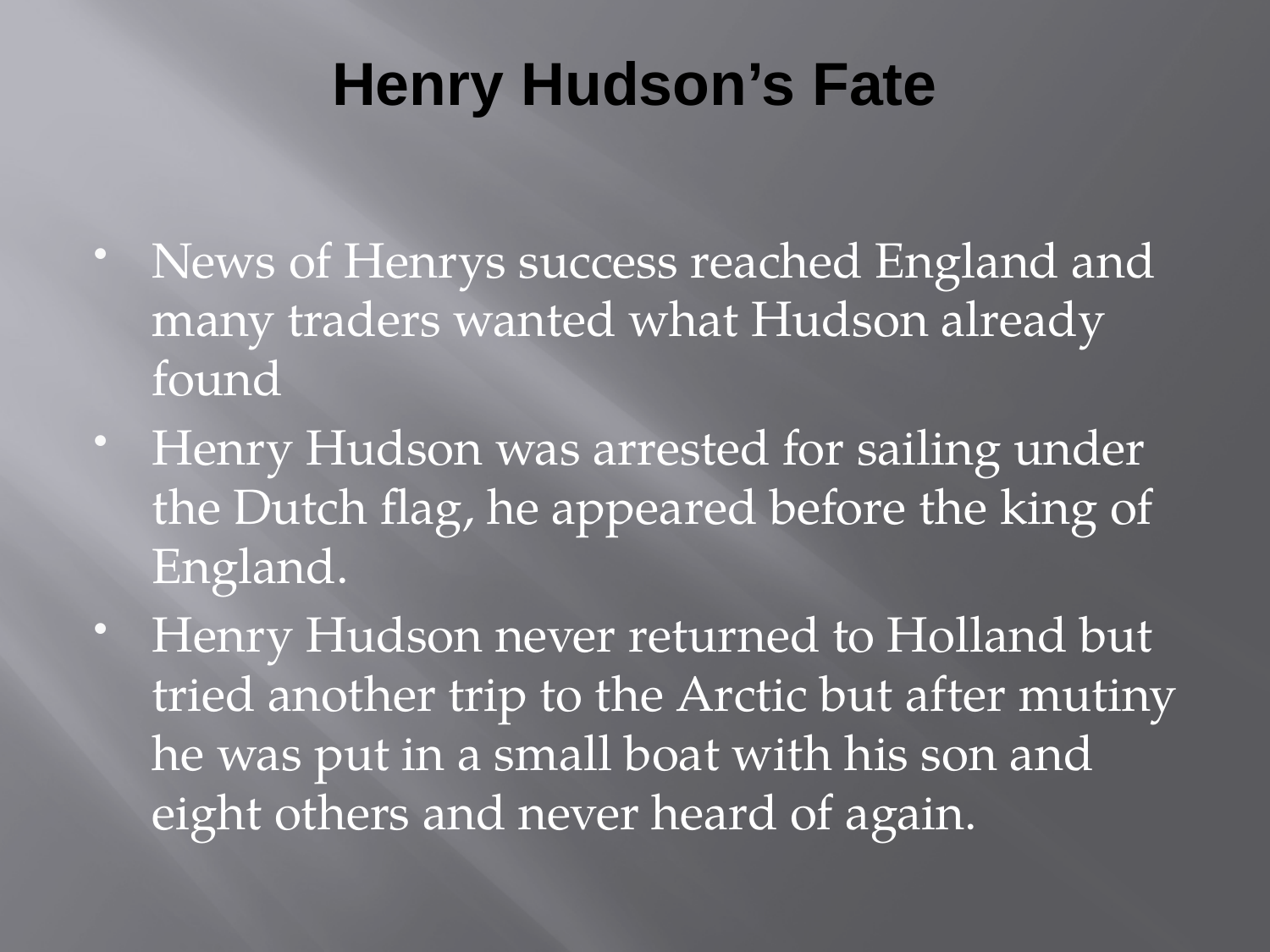

# Henry Hudson’s Fate
News of Henrys success reached England and many traders wanted what Hudson already found
Henry Hudson was arrested for sailing under the Dutch flag, he appeared before the king of England.
Henry Hudson never returned to Holland but tried another trip to the Arctic but after mutiny he was put in a small boat with his son and eight others and never heard of again.